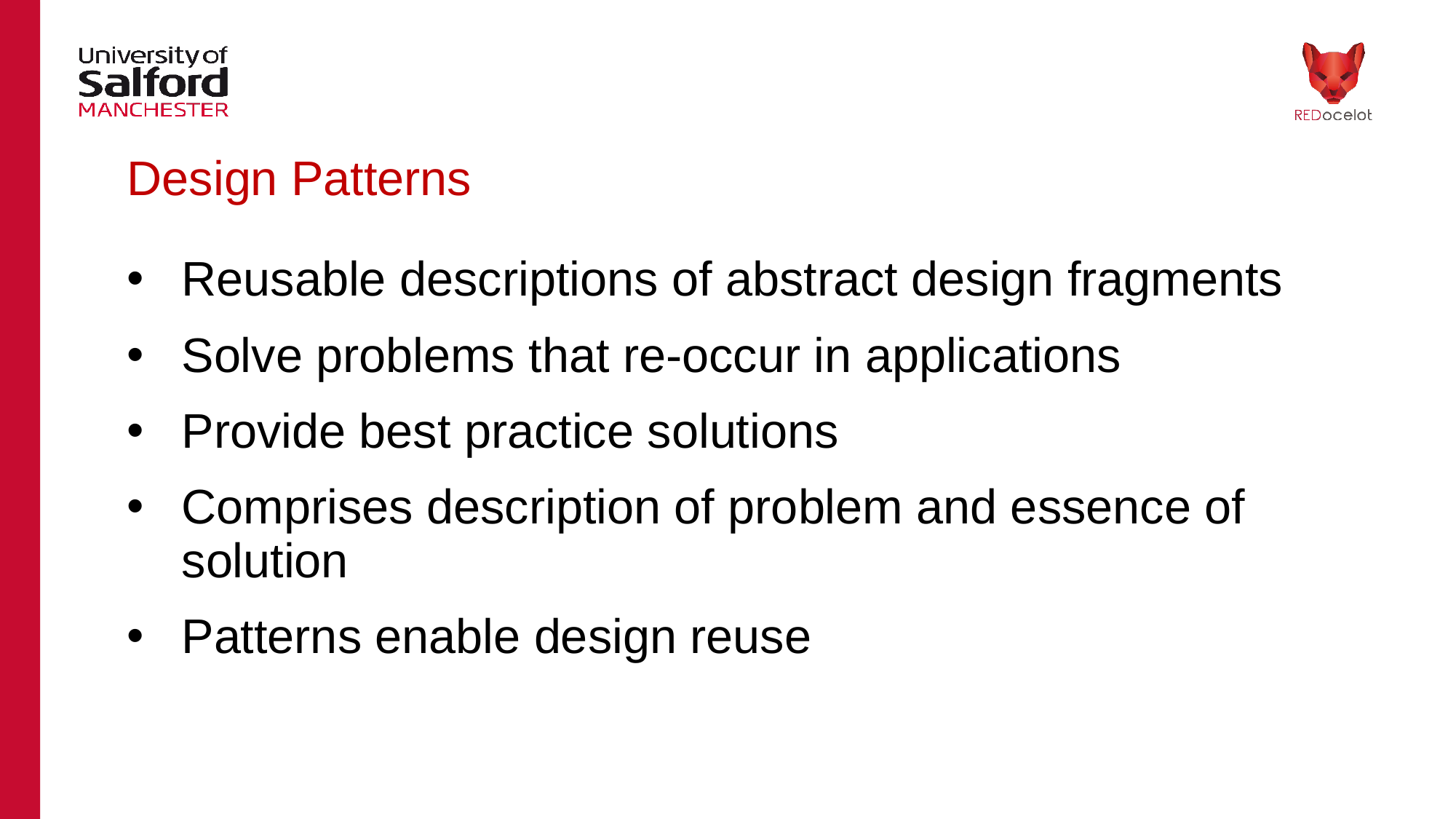

# Design Patterns
Reusable descriptions of abstract design fragments
Solve problems that re-occur in applications
Provide best practice solutions
Comprises description of problem and essence of solution
Patterns enable design reuse